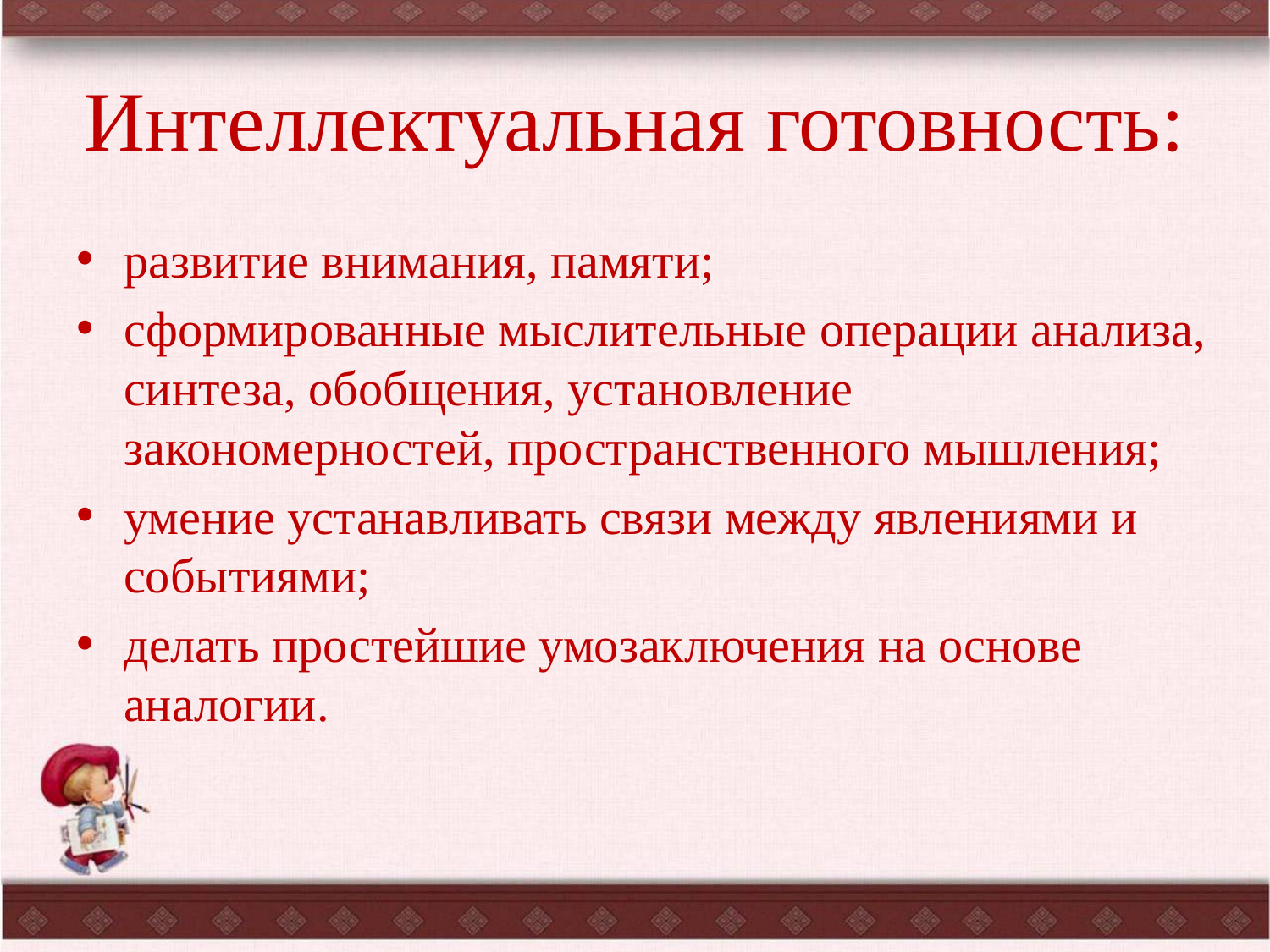

# Интеллектуальная готовность:
развитие внимания, памяти;
сформированные мыслительные операции анализа, синтеза, обобщения, установление закономерностей, пространственного мышления;
умение устанавливать связи между явлениями и событиями;
делать простейшие умозаключения на основе      аналогии.